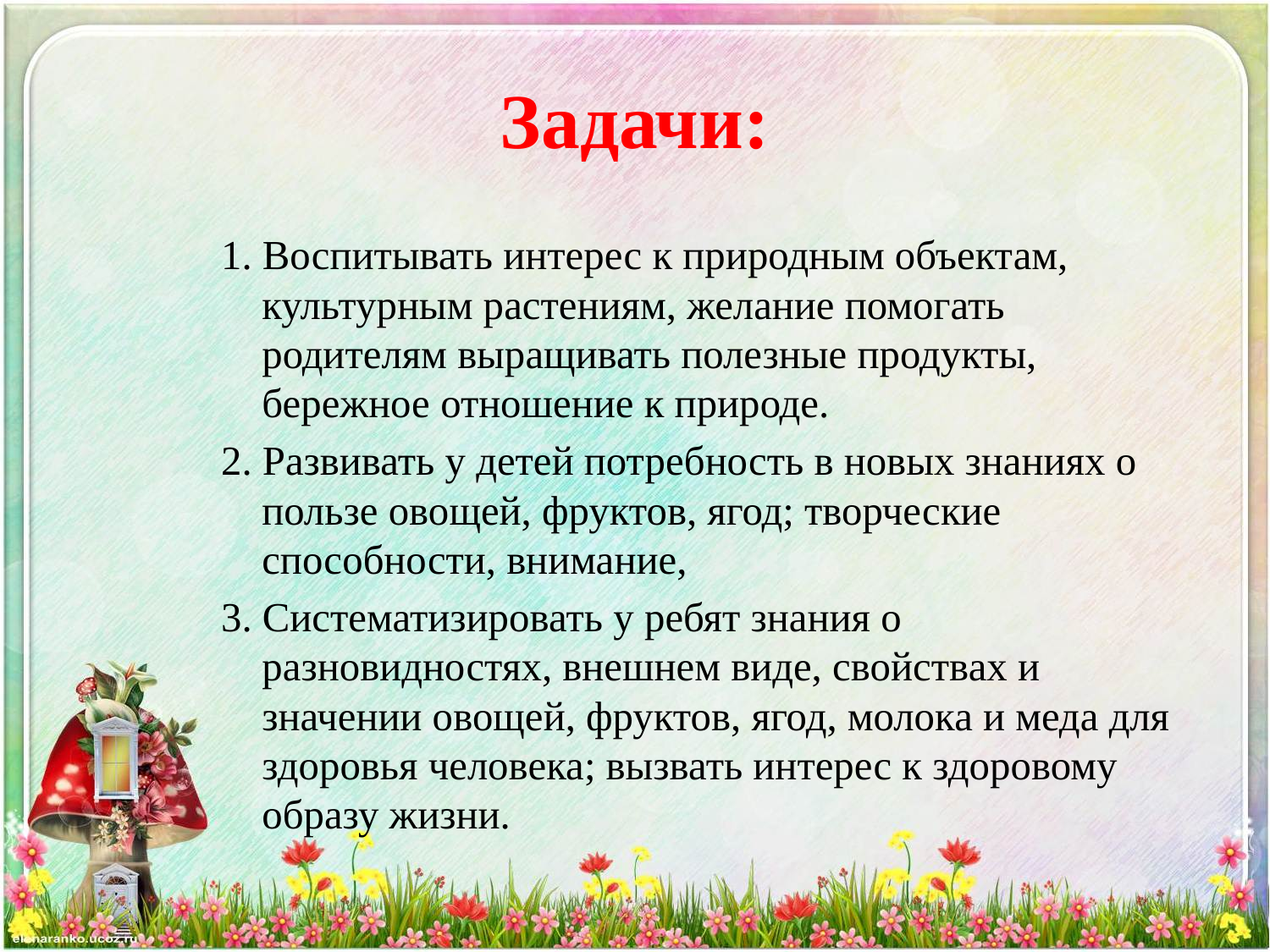

# Задачи:
1. Воспитывать интерес к природным объектам, культурным растениям, желание помогать родителям выращивать полезные продукты, бережное отношение к природе.
2. Развивать у детей потребность в новых знаниях о пользе овощей, фруктов, ягод; творческие способности, внимание,
3. Систематизировать у ребят знания о разновидностях, внешнем виде, свойствах и значении овощей, фруктов, ягод, молока и меда для здоровья человека; вызвать интерес к здоровому образу жизни.